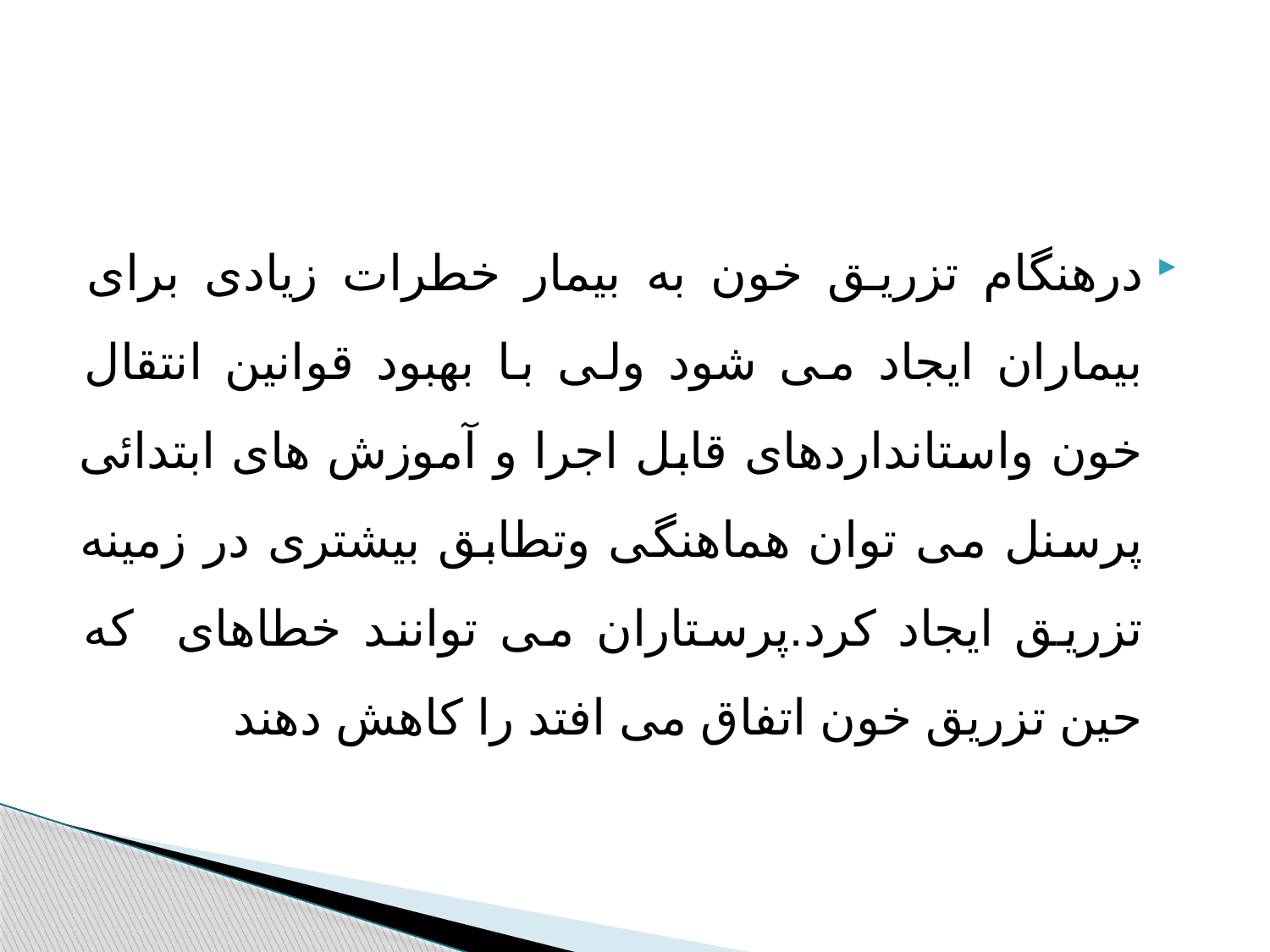

#
درهنگام تزریق خون به بیمار خطرات زیادی برای بیماران ایجاد می شود ولی با بهبود قوانین انتقال خون واستانداردهای قابل اجرا و آموزش های ابتدائی پرسنل می توان هماهنگی وتطابق بیشتری در زمینه تزریق ایجاد کرد.پرستاران می توانند خطاهای  که حین تزریق خون اتفاق می افتد را کاهش دهند